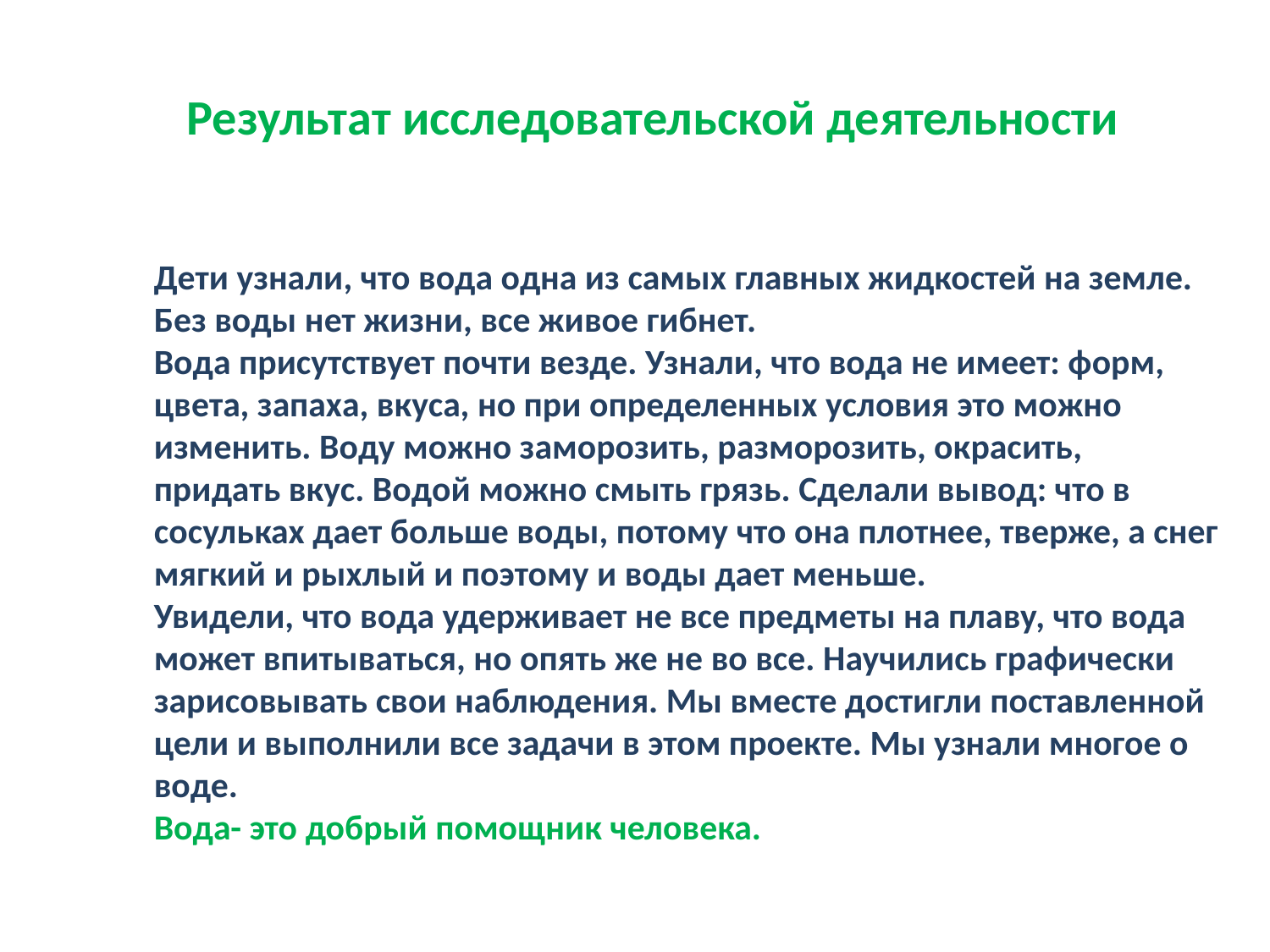

Результат исследовательской деятельности
Дети узнали, что вода одна из самых главных жидкостей на земле.
Без воды нет жизни, все живое гибнет.
Вода присутствует почти везде. Узнали, что вода не имеет: форм,
цвета, запаха, вкуса, но при определенных условия это можно
изменить. Воду можно заморозить, разморозить, окрасить,
придать вкус. Водой можно смыть грязь. Сделали вывод: что в
сосульках дает больше воды, потому что она плотнее, тверже, а снег
мягкий и рыхлый и поэтому и воды дает меньше.
Увидели, что вода удерживает не все предметы на плаву, что вода
может впитываться, но опять же не во все. Научились графически
зарисовывать свои наблюдения. Мы вместе достигли поставленной
цели и выполнили все задачи в этом проекте. Мы узнали многое о
воде.
Вода- это добрый помощник человека.